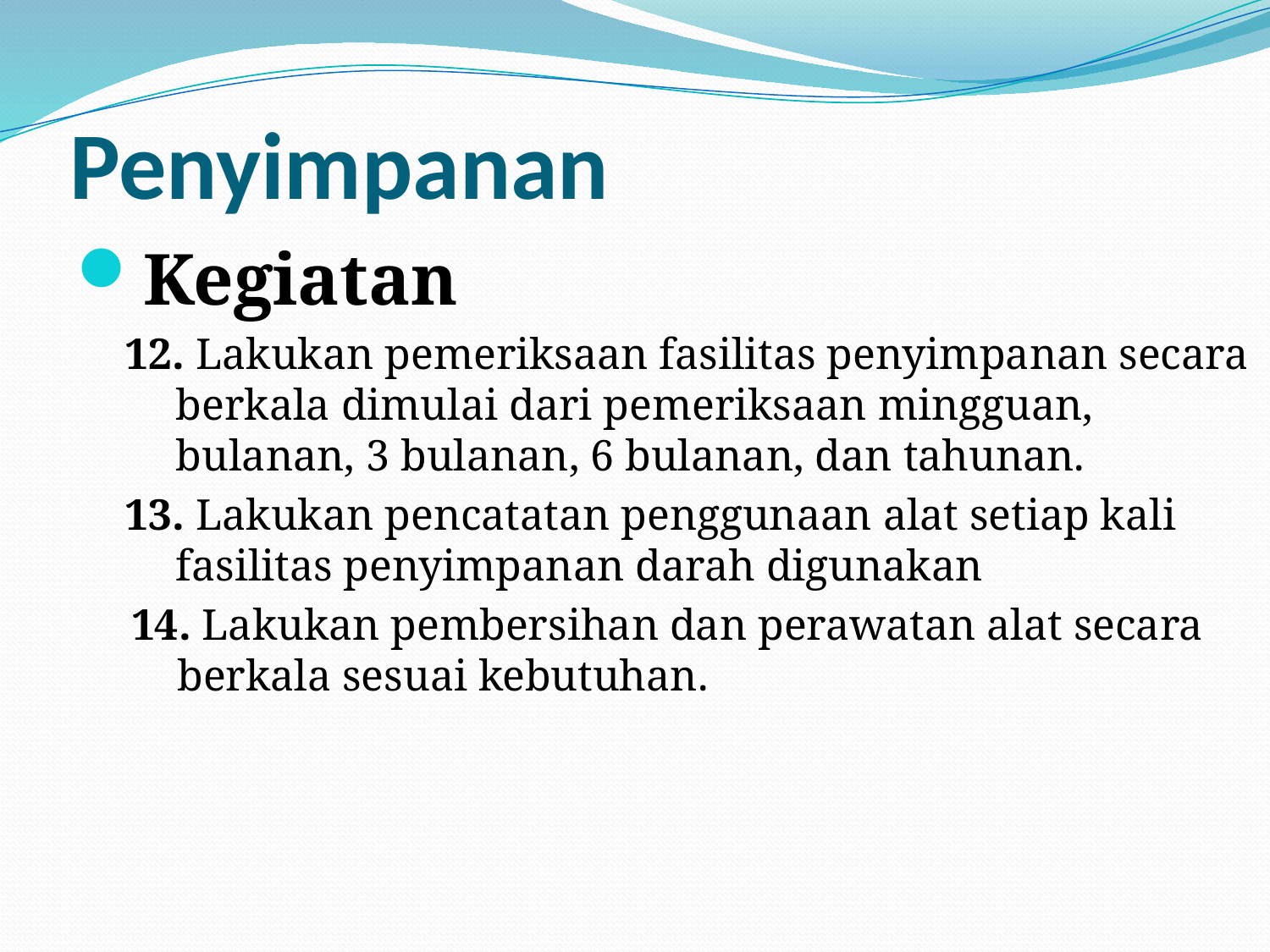

# Penyimpanan
Kegiatan
12. Lakukan pemeriksaan fasilitas penyimpanan secara berkala dimulai dari pemeriksaan mingguan, bulanan, 3 bulanan, 6 bulanan, dan tahunan.
13. Lakukan pencatatan penggunaan alat setiap kali fasilitas penyimpanan darah digunakan
     14. Lakukan pembersihan dan perawatan alat secara berkala sesuai kebutuhan.